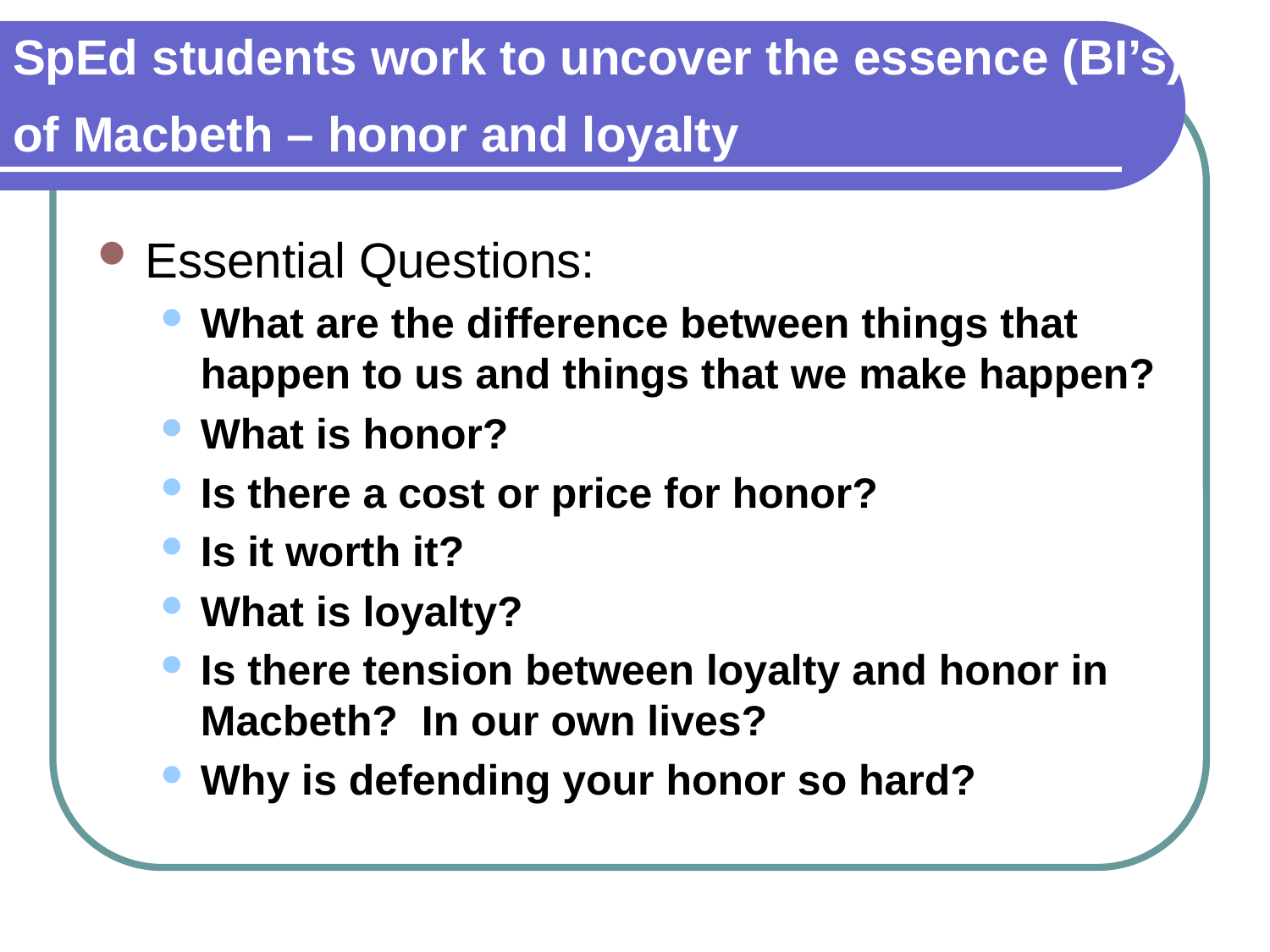

# SpEd students work to uncover the essence (BI’s) of Macbeth – honor and loyalty
Essential Questions:
What are the difference between things that happen to us and things that we make happen?
What is honor?
Is there a cost or price for honor?
Is it worth it?
What is loyalty?
Is there tension between loyalty and honor in Macbeth?  In our own lives?
Why is defending your honor so hard?